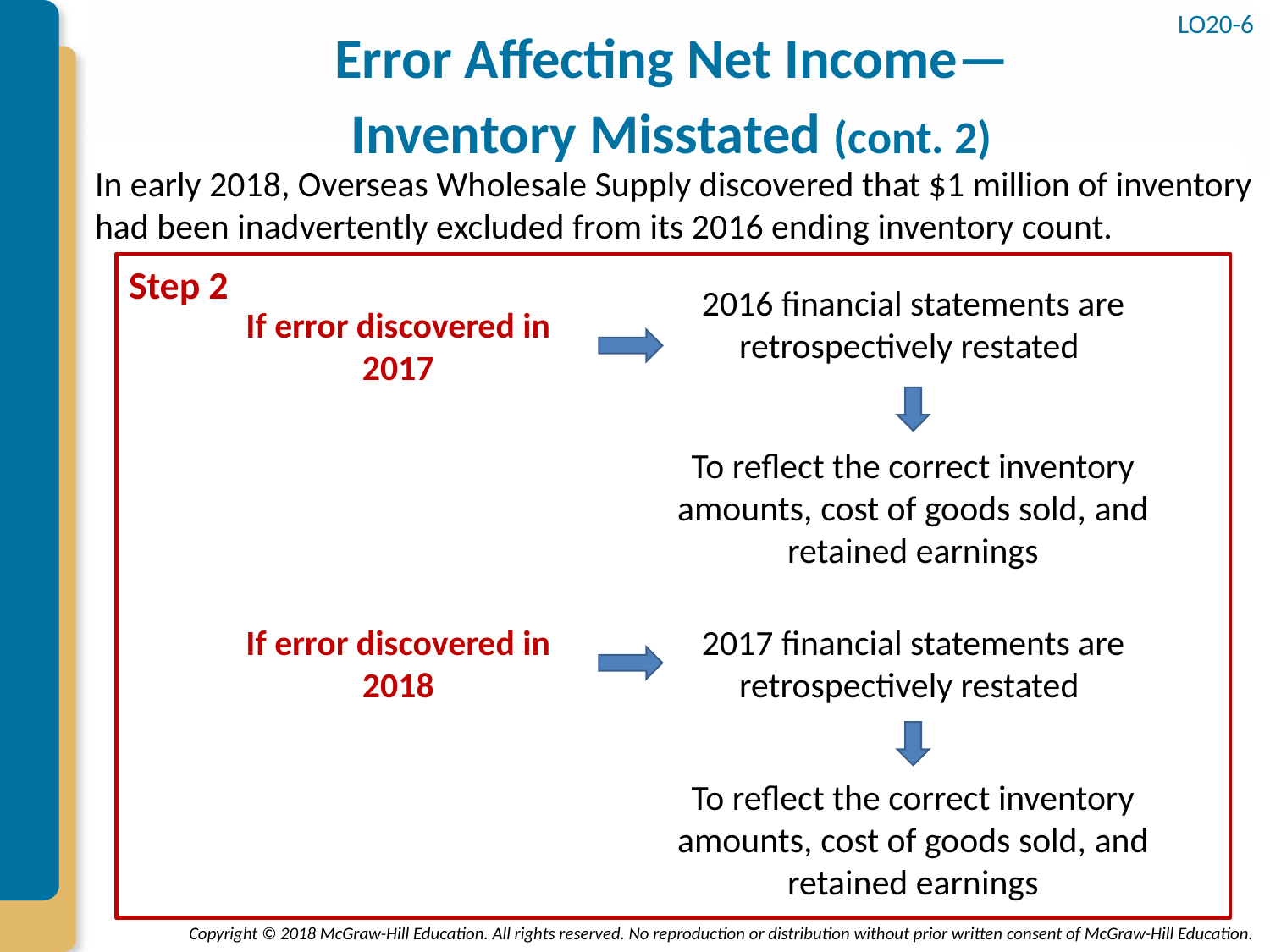

LO20-6
# Error Affecting Net Income— Inventory Misstated (cont. 2)
In early 2018, Overseas Wholesale Supply discovered that $1 million of inventory had been inadvertently excluded from its 2016 ending inventory count.
Step 2

2016 financial statements are retrospectively restated
If error discovered in 2017

To reflect the correct inventory amounts, cost of goods sold, and retained earnings
If error discovered in 2018
2017 financial statements are retrospectively restated

To reflect the correct inventory amounts, cost of goods sold, and retained earnings